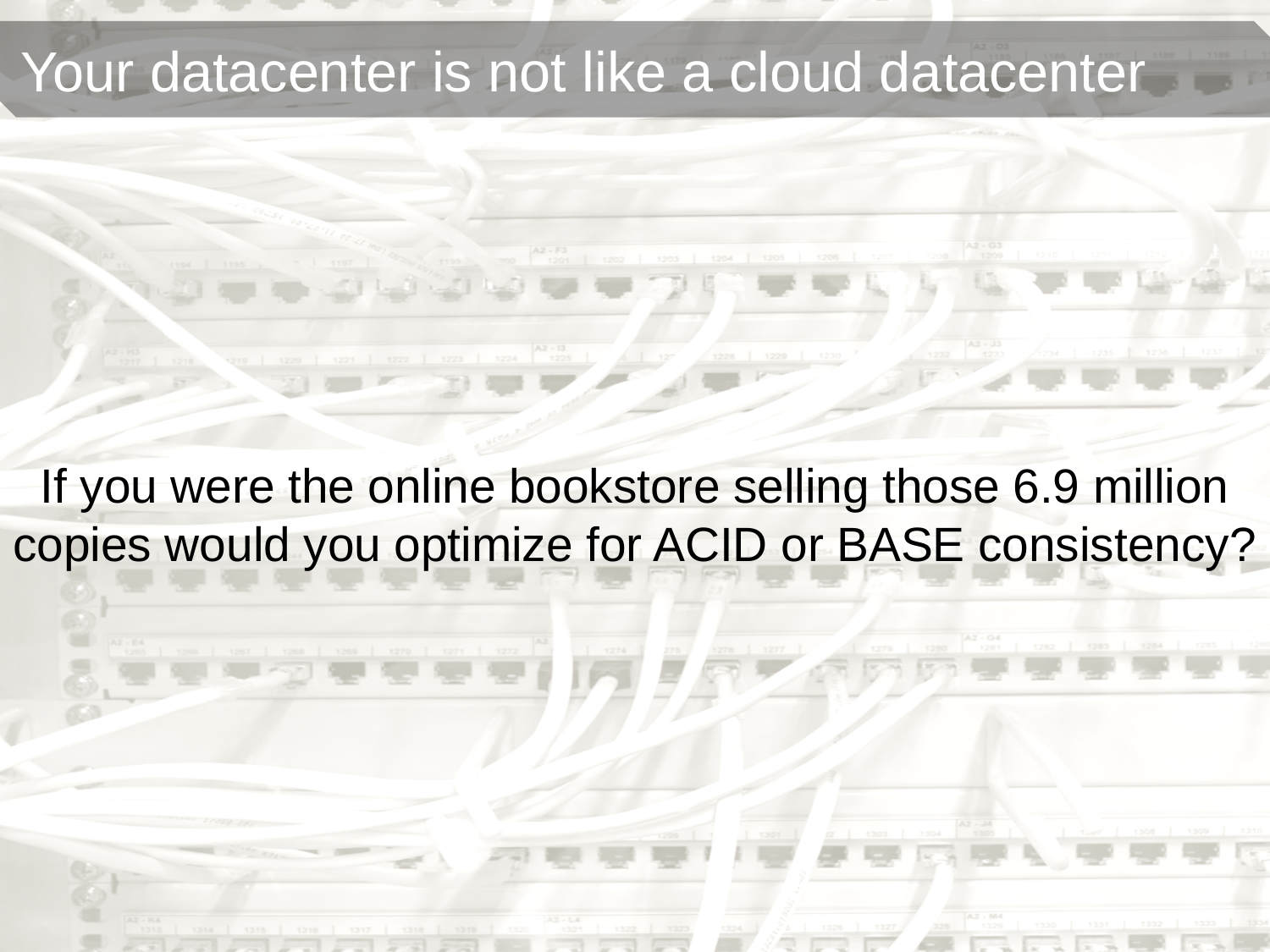

If you were the online bookstore selling those 6.9 million copies would you optimize for ACID or BASE consistency?